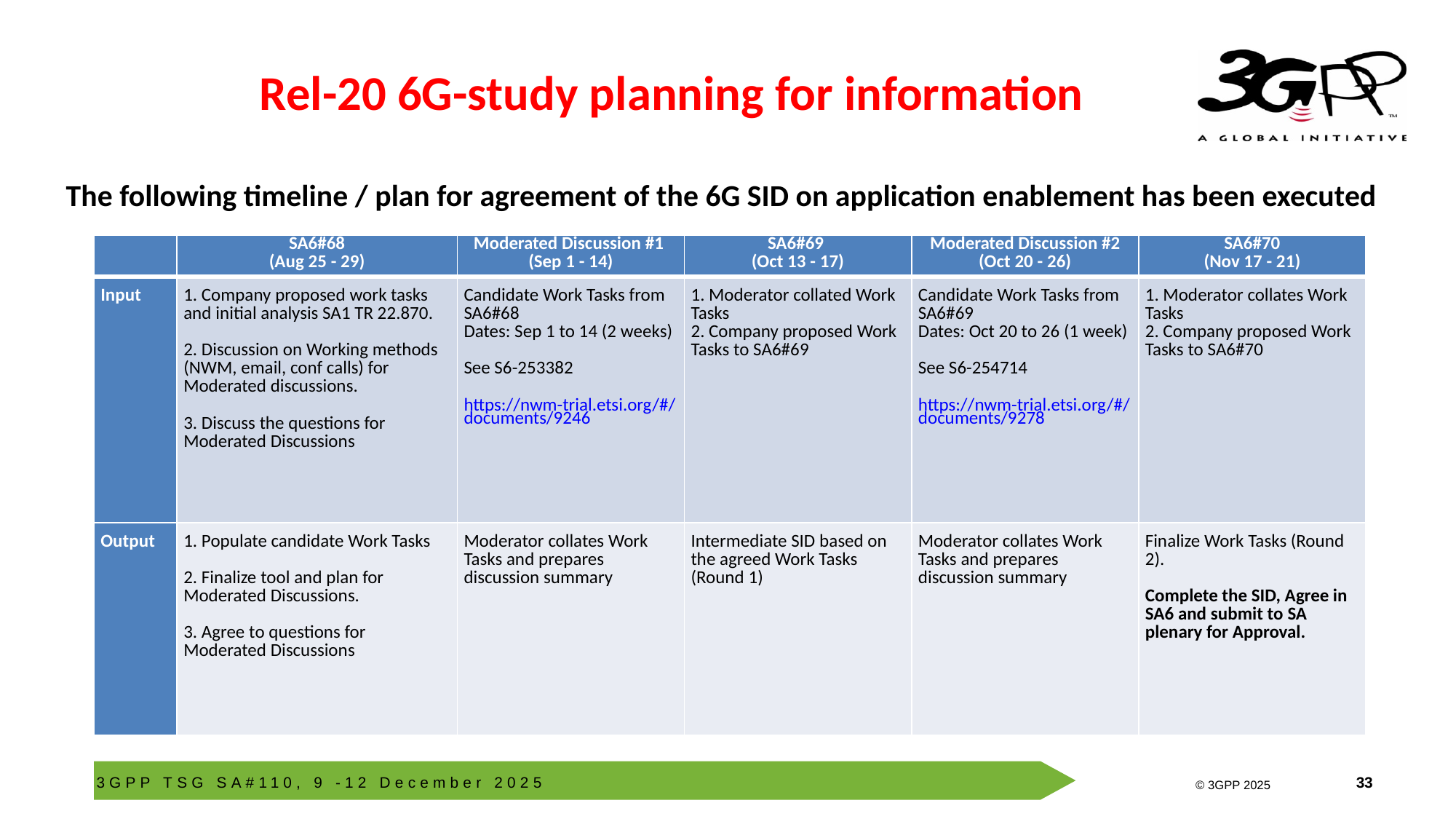

# Rel-20 6G-study planning for information
The following timeline / plan for agreement of the 6G SID on application enablement has been executed

|  | SA6#68 (Aug 25 - 29) | Moderated Discussion #1 (Sep 1 - 14) | SA6#69 (Oct 13 - 17) | Moderated Discussion #2 (Oct 20 - 26) | SA6#70 (Nov 17 - 21) |
| --- | --- | --- | --- | --- | --- |
| Input | 1. Company proposed work tasks and initial analysis SA1 TR 22.870.   2. Discussion on Working methods (NWM, email, conf calls) for Moderated discussions.   3. Discuss the questions for Moderated Discussions | Candidate Work Tasks from SA6#68 Dates: Sep 1 to 14 (2 weeks)   See S6-253382   https://nwm-trial.etsi.org/#/documents/9246 | 1. Moderator collated Work Tasks 2. Company proposed Work Tasks to SA6#69 | Candidate Work Tasks from SA6#69 Dates: Oct 20 to 26 (1 week)   See S6-254714   https://nwm-trial.etsi.org/#/documents/9278 | 1. Moderator collates Work Tasks 2. Company proposed Work Tasks to SA6#70 |
| Output | 1. Populate candidate Work Tasks   2. Finalize tool and plan for Moderated Discussions.   3. Agree to questions for Moderated Discussions | Moderator collates Work Tasks and prepares discussion summary | Intermediate SID based on the agreed Work Tasks (Round 1) | Moderator collates Work Tasks and prepares discussion summary | Finalize Work Tasks (Round 2).   Complete the SID, Agree in SA6 and submit to SA plenary for Approval. |